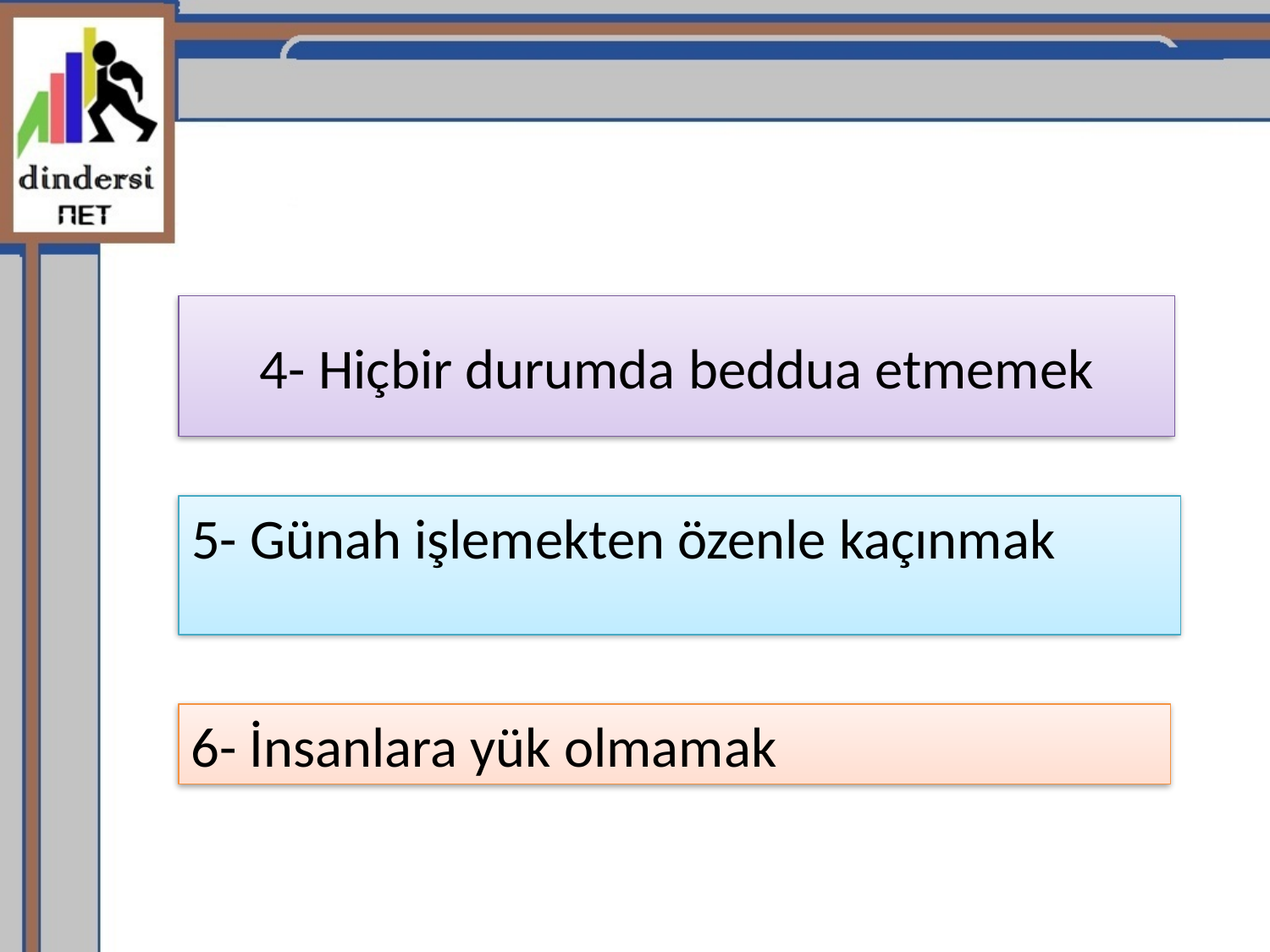

# 4- Hiçbir durumda beddua etmemek
5- Günah işlemekten özenle kaçınmak
6- İnsanlara yük olmamak